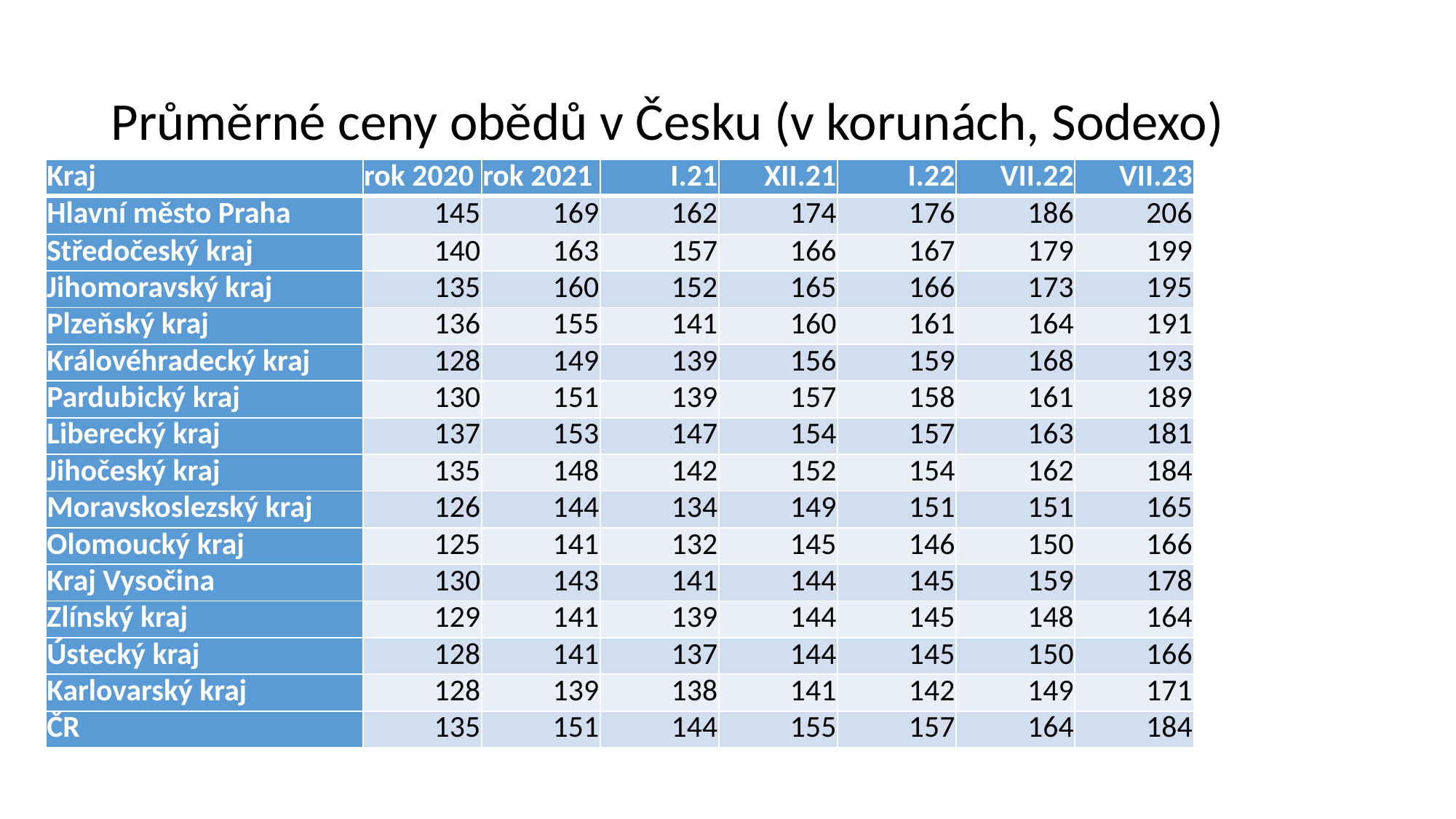

# Průměrné ceny obědů v Česku (v korunách, Sodexo)
| Kraj | rok 2020 | rok 2021 | I.21 | XII.21 | I.22 | VII.22 | VII.23 |
| --- | --- | --- | --- | --- | --- | --- | --- |
| Hlavní město Praha | 145 | 169 | 162 | 174 | 176 | 186 | 206 |
| Středočeský kraj | 140 | 163 | 157 | 166 | 167 | 179 | 199 |
| Jihomoravský kraj | 135 | 160 | 152 | 165 | 166 | 173 | 195 |
| Plzeňský kraj | 136 | 155 | 141 | 160 | 161 | 164 | 191 |
| Královéhradecký kraj | 128 | 149 | 139 | 156 | 159 | 168 | 193 |
| Pardubický kraj | 130 | 151 | 139 | 157 | 158 | 161 | 189 |
| Liberecký kraj | 137 | 153 | 147 | 154 | 157 | 163 | 181 |
| Jihočeský kraj | 135 | 148 | 142 | 152 | 154 | 162 | 184 |
| Moravskoslezský kraj | 126 | 144 | 134 | 149 | 151 | 151 | 165 |
| Olomoucký kraj | 125 | 141 | 132 | 145 | 146 | 150 | 166 |
| Kraj Vysočina | 130 | 143 | 141 | 144 | 145 | 159 | 178 |
| Zlínský kraj | 129 | 141 | 139 | 144 | 145 | 148 | 164 |
| Ústecký kraj | 128 | 141 | 137 | 144 | 145 | 150 | 166 |
| Karlovarský kraj | 128 | 139 | 138 | 141 | 142 | 149 | 171 |
| ČR | 135 | 151 | 144 | 155 | 157 | 164 | 184 |